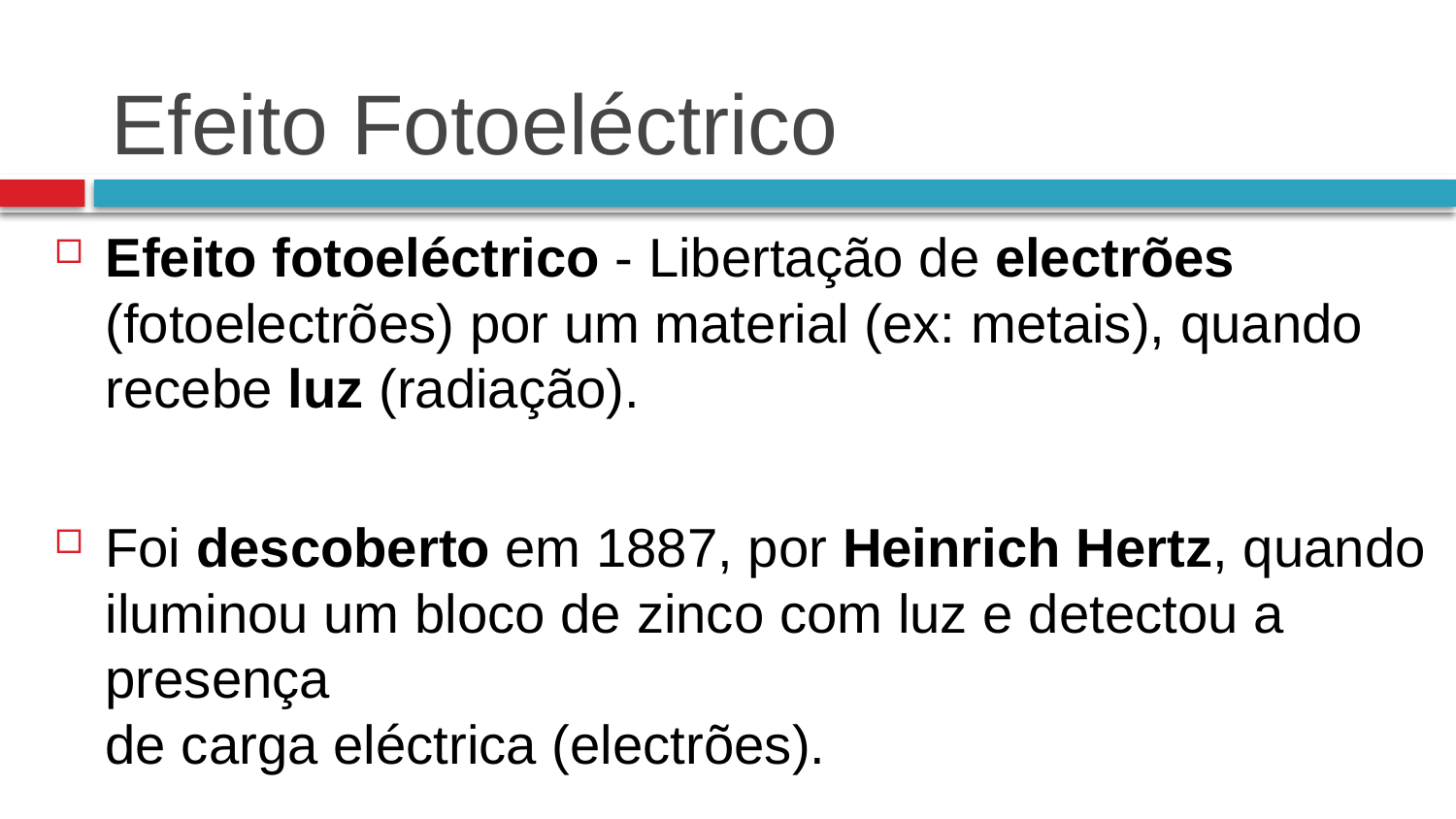

# Efeito Fotoeléctrico
Efeito fotoeléctrico - Libertação de electrões (fotoelectrões) por um material (ex: metais), quando recebe luz (radiação).

Foi descoberto em 1887, por Heinrich Hertz, quando iluminou um bloco de zinco com luz e detectou a presença
de carga eléctrica (electrões).